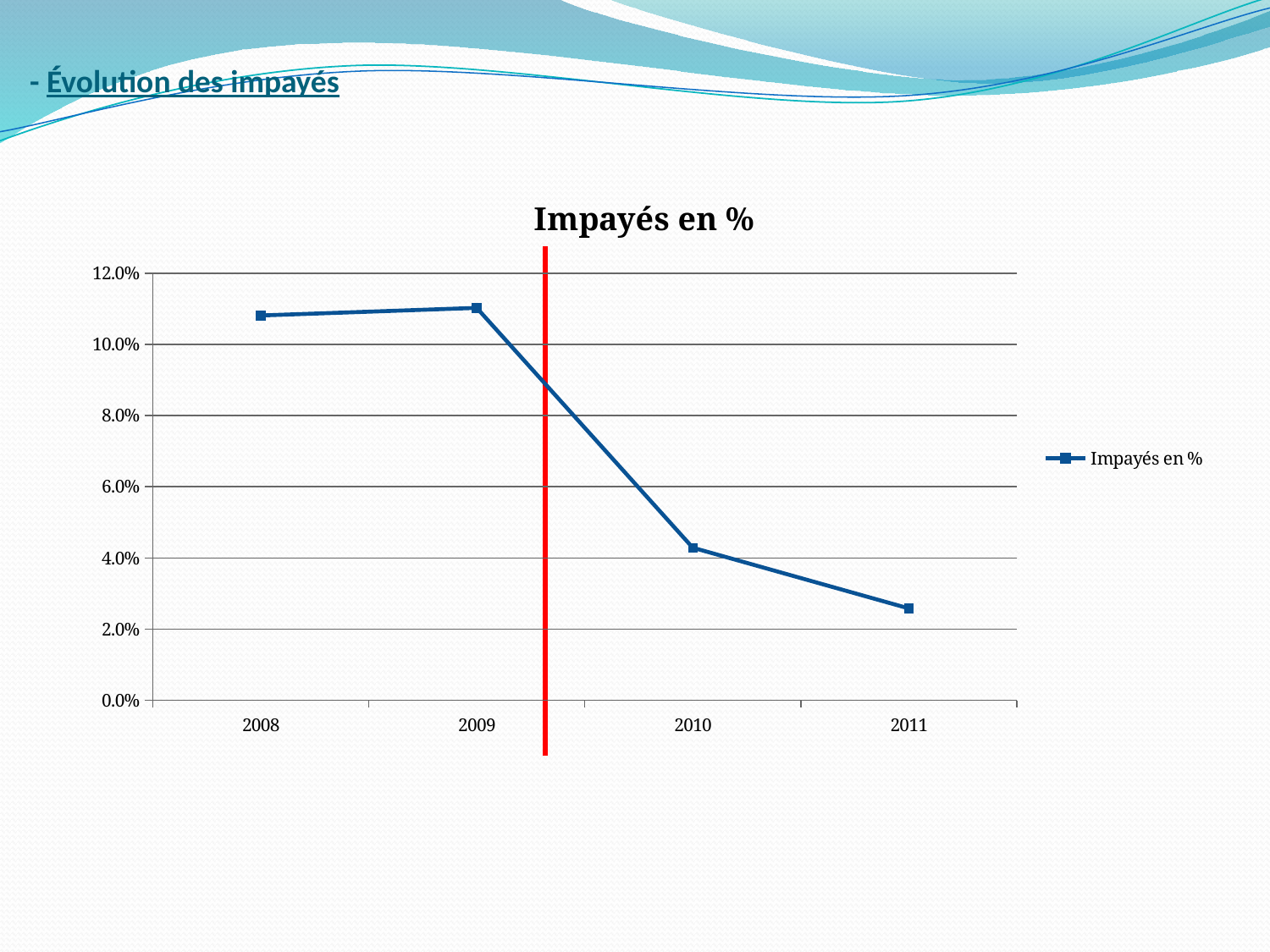

# - Évolution des impayés

### Chart:

| Category | Impayés en % |
|---|---|
| 2008 | 0.10810810810810811 |
| 2009 | 0.11023622047244128 |
| 2010 | 0.04285714285714291 |
| 2011 | 0.025806451612903236 |